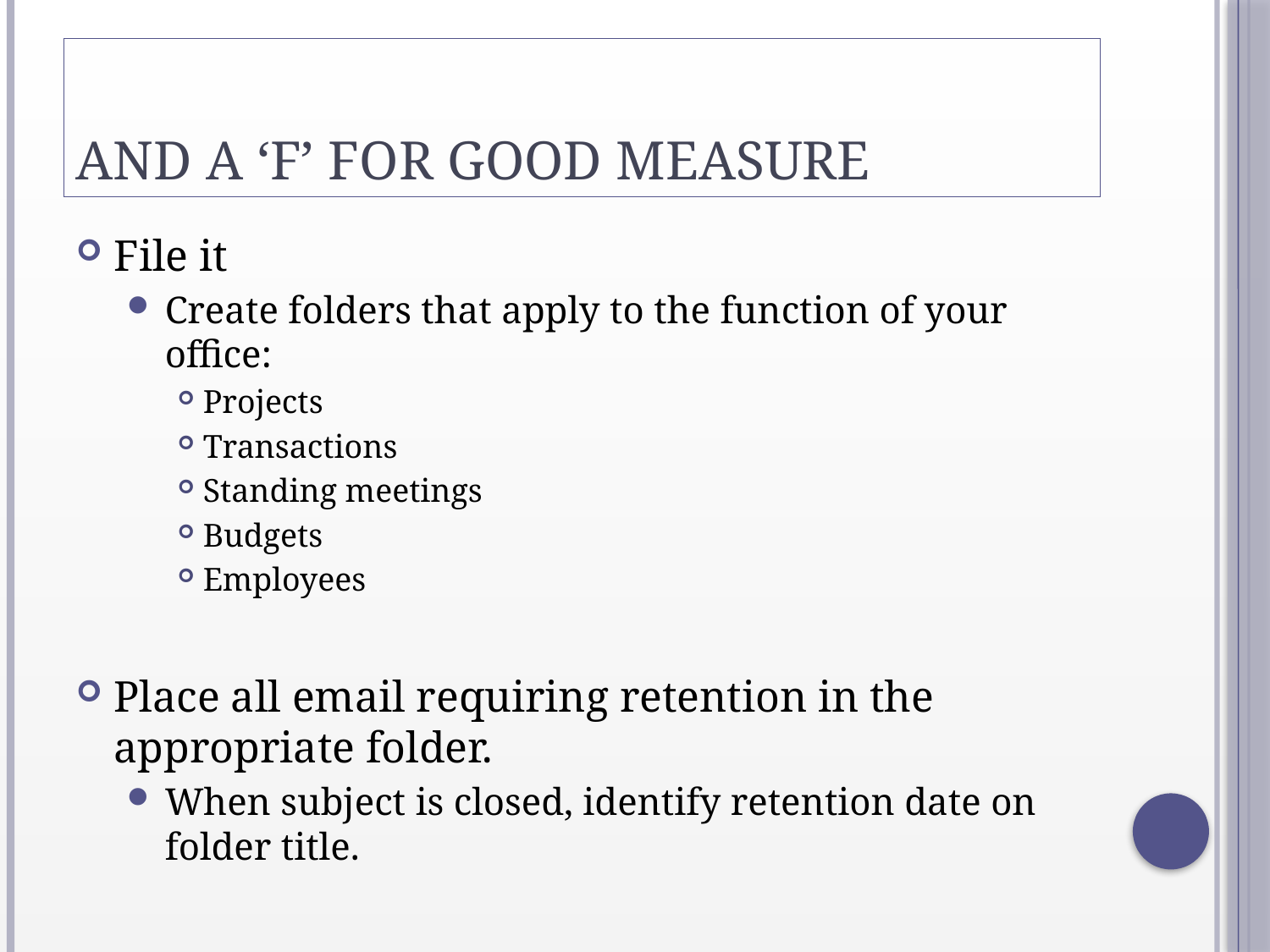

# and a ‘f’ for good measure
File it
Create folders that apply to the function of your office:
Projects
Transactions
Standing meetings
Budgets
Employees

Place all email requiring retention in the appropriate folder.
When subject is closed, identify retention date on folder title.